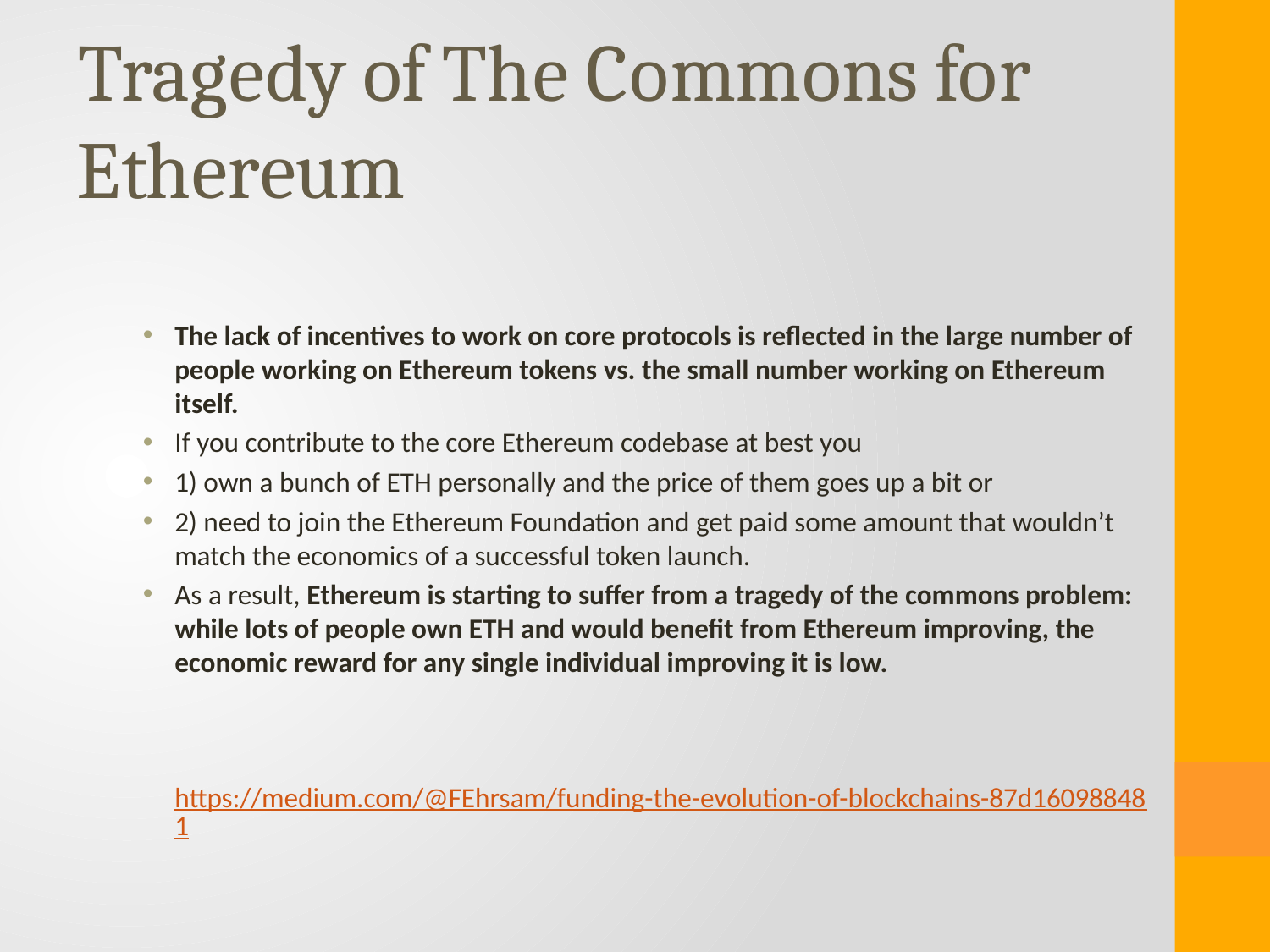

# Tragedy of The Commons for Ethereum
The lack of incentives to work on core protocols is reflected in the large number of people working on Ethereum tokens vs. the small number working on Ethereum itself.
If you contribute to the core Ethereum codebase at best you
1) own a bunch of ETH personally and the price of them goes up a bit or
2) need to join the Ethereum Foundation and get paid some amount that wouldn’t match the economics of a successful token launch.
As a result, Ethereum is starting to suffer from a tragedy of the commons problem: while lots of people own ETH and would benefit from Ethereum improving, the economic reward for any single individual improving it is low.
 https://medium.com/@FEhrsam/funding-the-evolution-of-blockchains-87d160988481